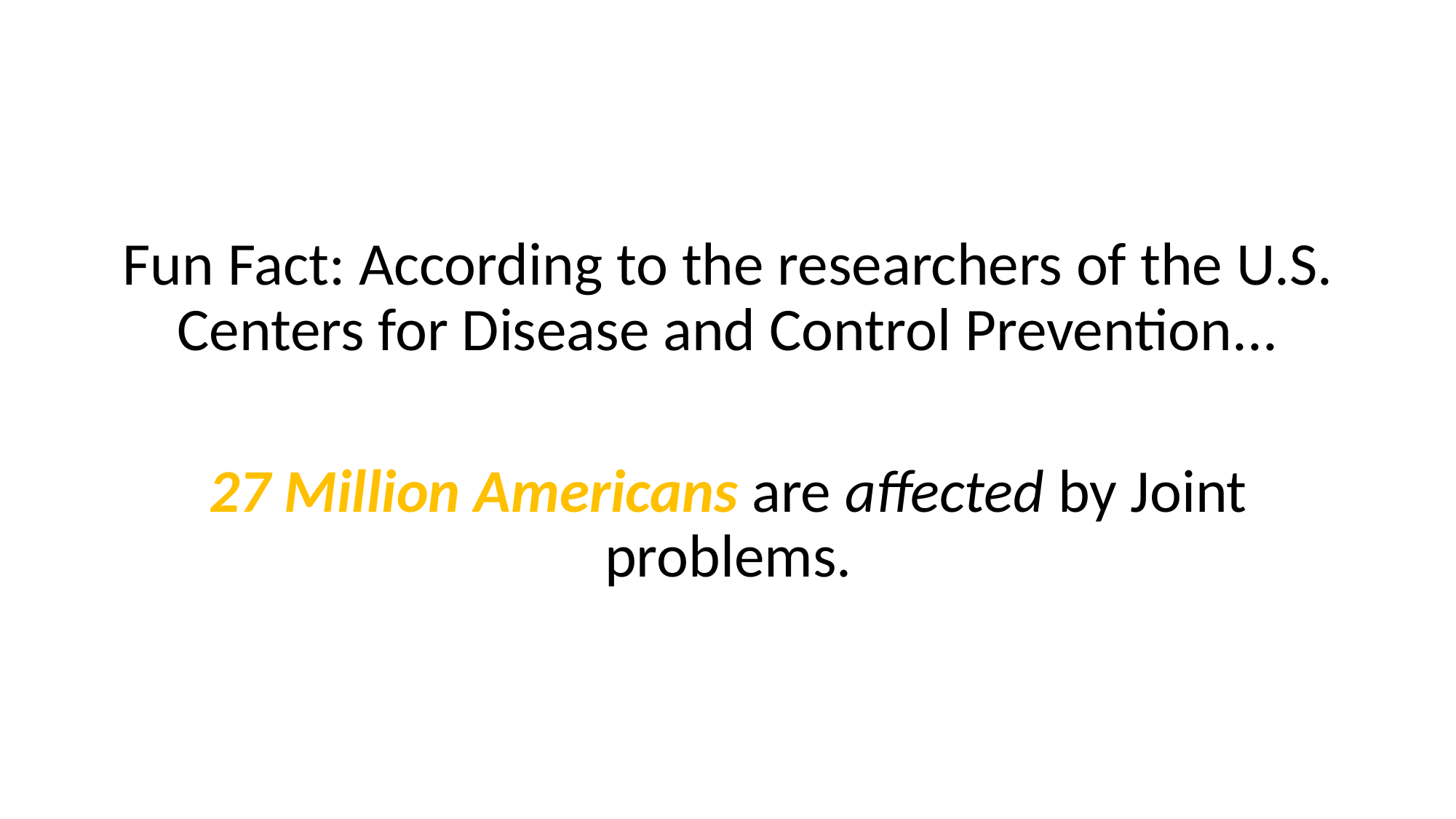

Fun Fact: According to the researchers of the U.S. Centers for Disease and Control Prevention...

27 Million Americans are affected by Joint problems.